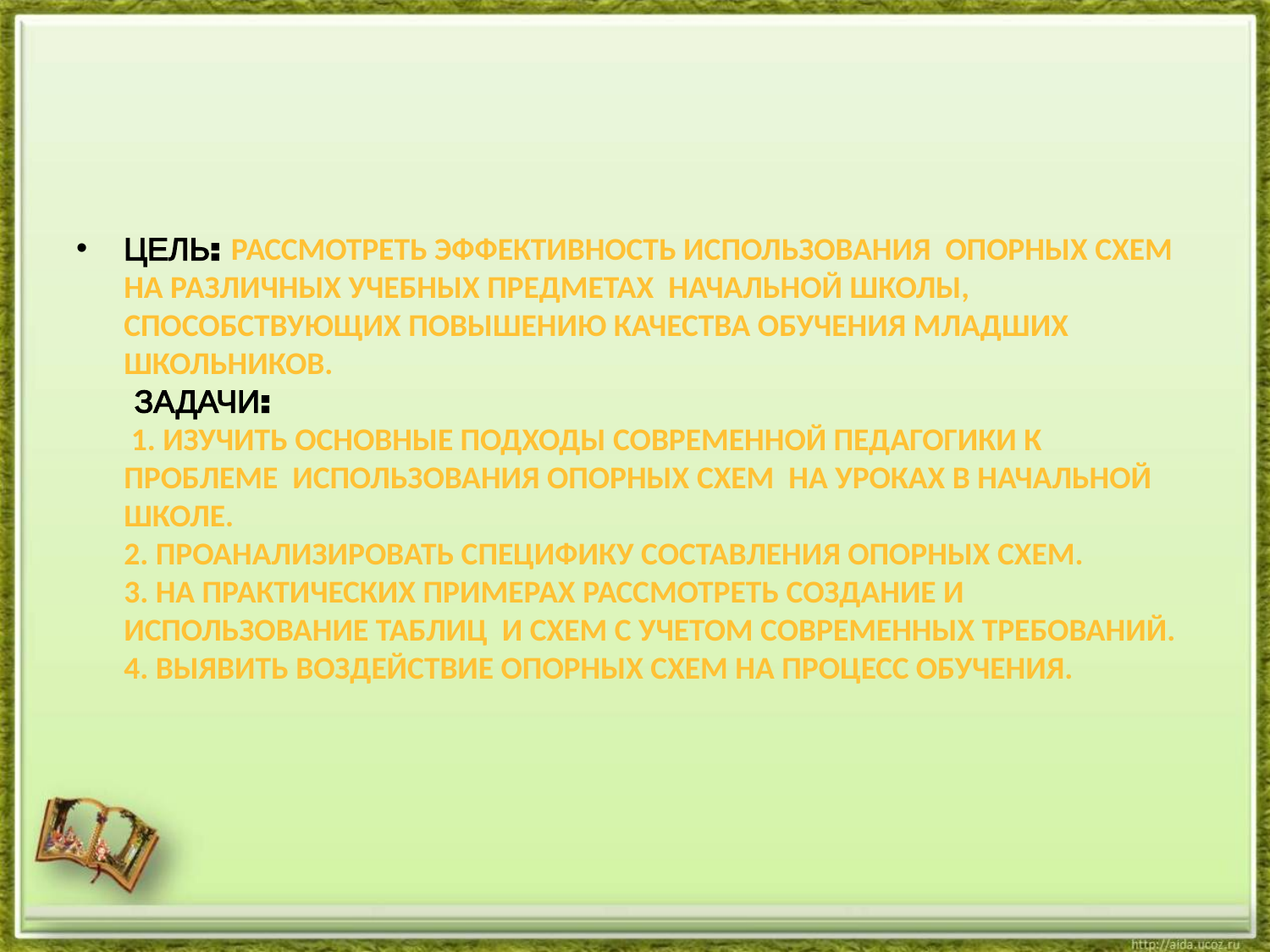

#
Цель: рассмотреть эффективность использования  опорных схем на различных учебных предметах  начальной школы, способствующих повышению качества обучения младших школьников.
 Задачи:
 1. Изучить основные подходы современной педагогики к проблеме  использования опорных схем  на уроках в начальной школе.
2. Проанализировать специфику составления опорных схем.
3. На практических примерах рассмотреть создание и использование таблиц  и схем с учетом современных требований.
4. Выявить воздействие опорных схем на процесс обучения.